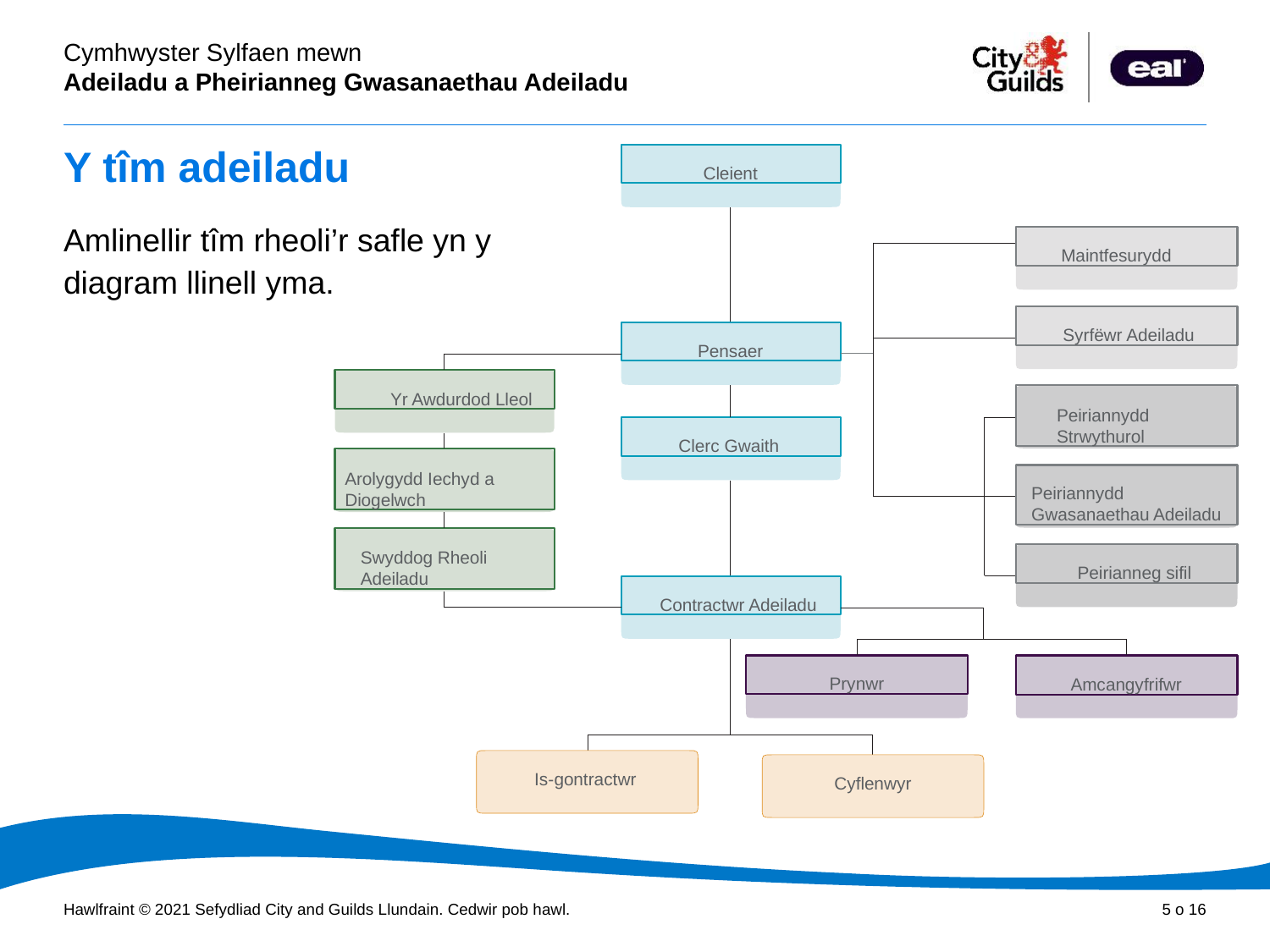

# Y tîm adeiladu

Cleient

Maintfesurydd

Syrfëwr Adeiladu

Pensaer

Yr Awdurdod Lleol

Peiriannydd Strwythurol

Clerc Gwaith

Arolygydd Iechyd a Diogelwch

Peiriannydd Gwasanaethau Adeiladu

Swyddog Rheoli Adeiladu

Peirianneg sifil

Contractwr Adeiladu

Prynwr

Amcangyfrifwr

Is-gontractwr
Cyflenwyr
Amlinellir tîm rheoli’r safle yn y diagram llinell yma.